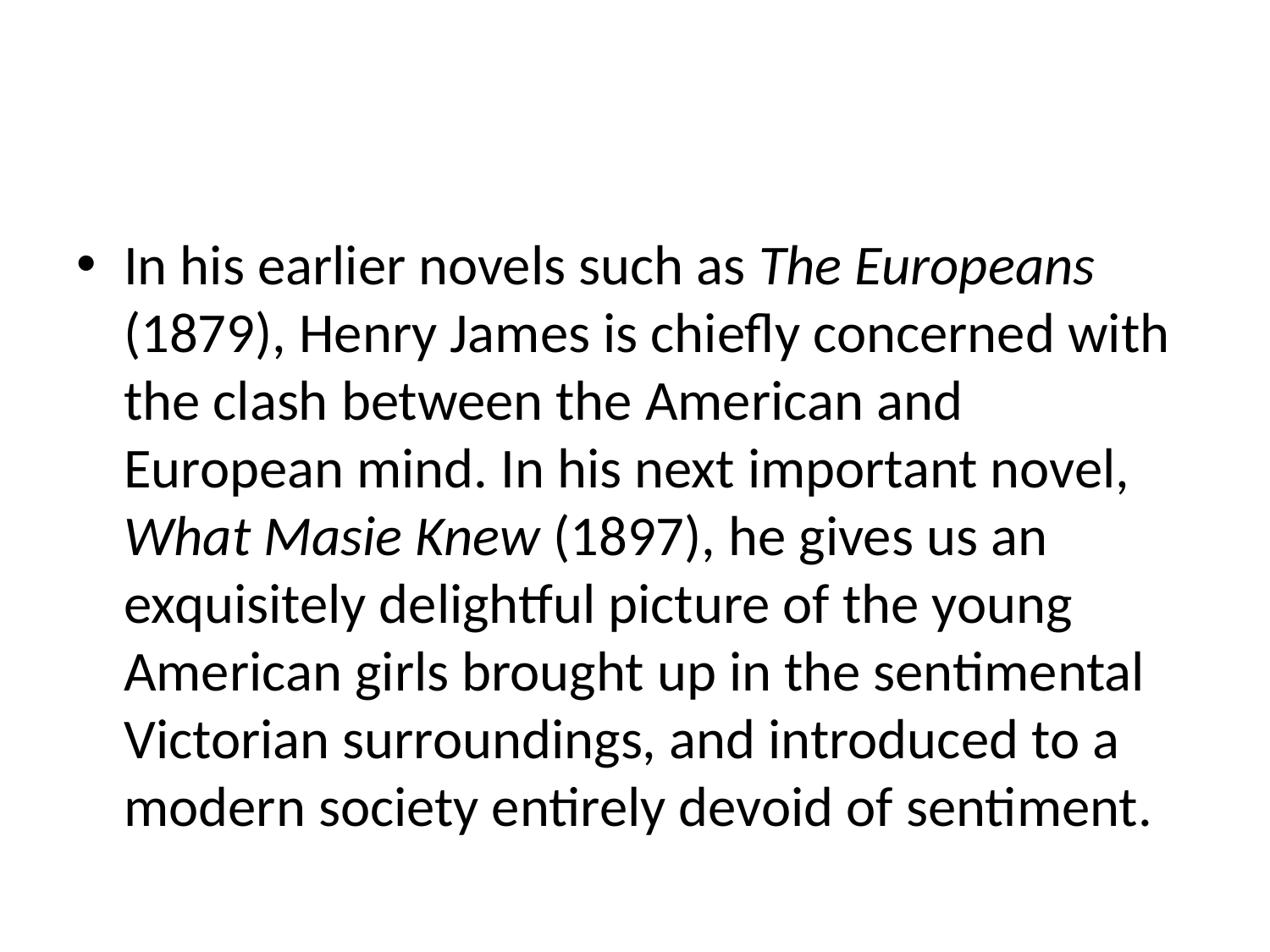

#
In his earlier novels such as The Europeans (1879), Henry James is chiefly concerned with the clash between the American and European mind. In his next important novel, What Masie Knew (1897), he gives us an exquisitely delightful picture of the young American girls brought up in the sentimental Victorian surroundings, and introduced to a modern society entirely devoid of sentiment.